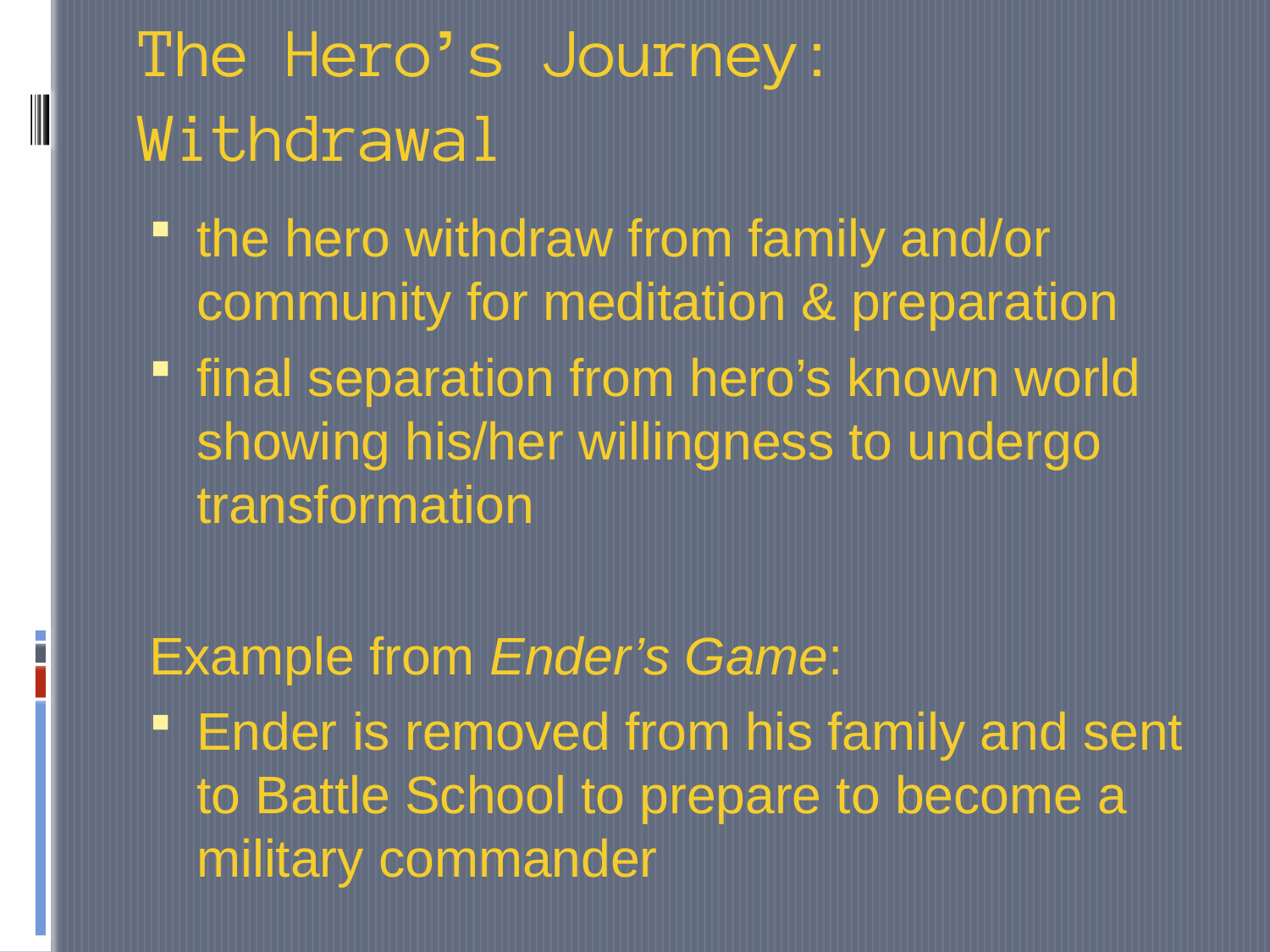

# The Hero’s Journey: Withdrawal
the hero withdraw from family and/or community for meditation & preparation
final separation from hero’s known world showing his/her willingness to undergo transformation

Example from Ender’s Game:
Ender is removed from his family and sent to Battle School to prepare to become a military commander